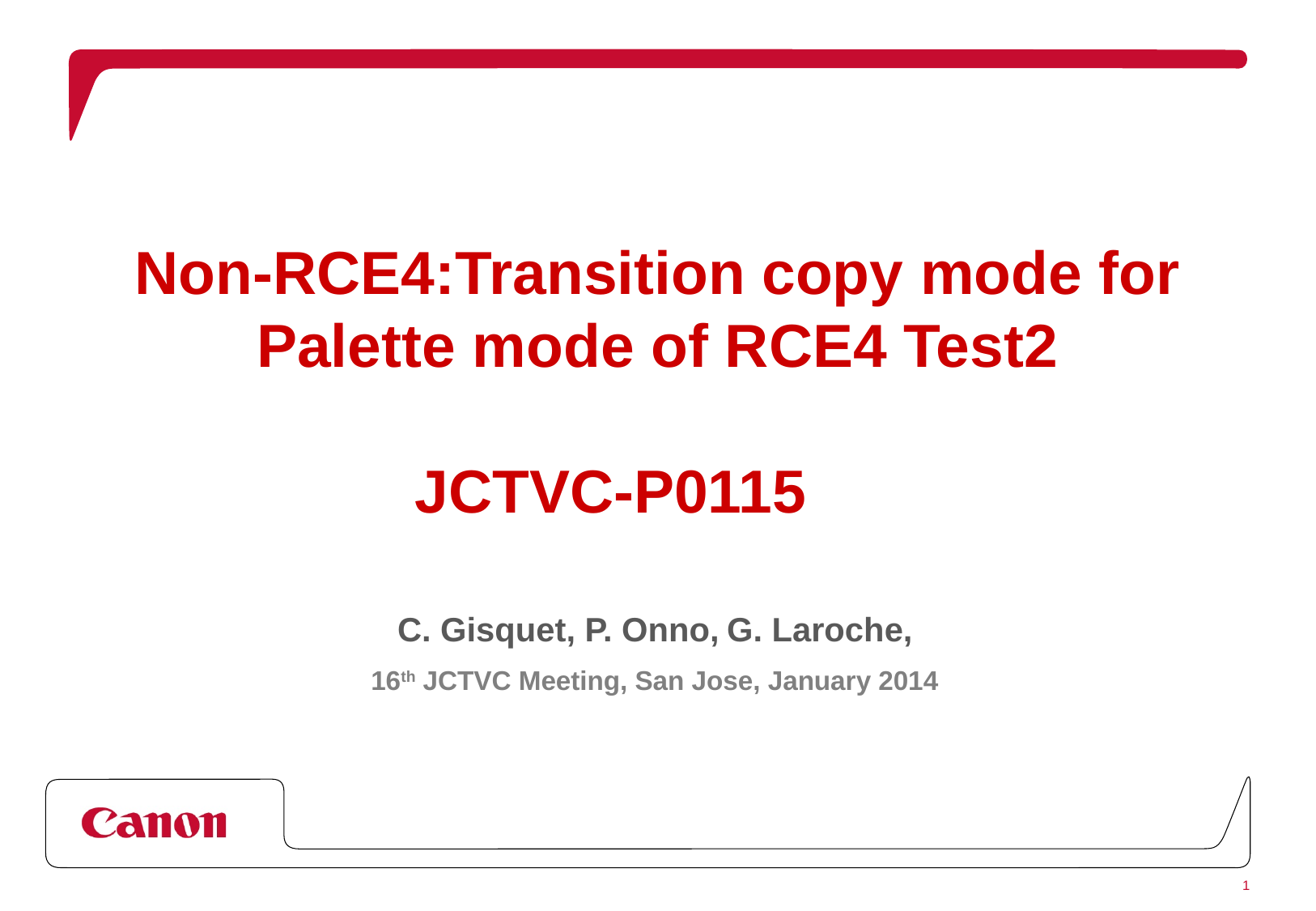

1
# Non-RCE4:Transition copy mode for Palette mode of RCE4 Test2 JCTVC-P0115
C. Gisquet, P. Onno, G. Laroche,
16th JCTVC Meeting, San Jose, January 2014